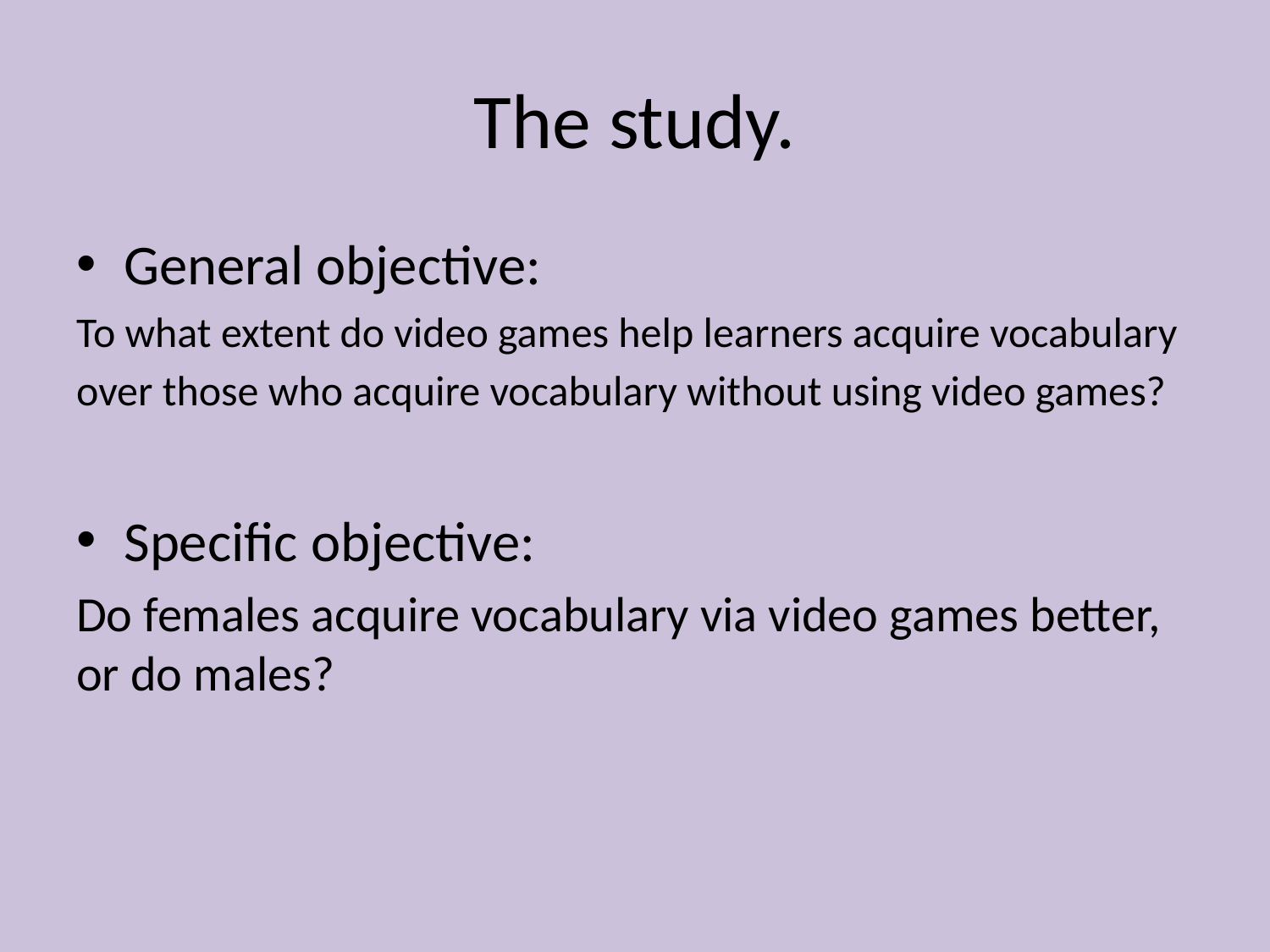

# The study.
General objective:
To what extent do video games help learners acquire vocabulary
over those who acquire vocabulary without using video games?

Specific objective:
Do females acquire vocabulary via video games better, or do males?